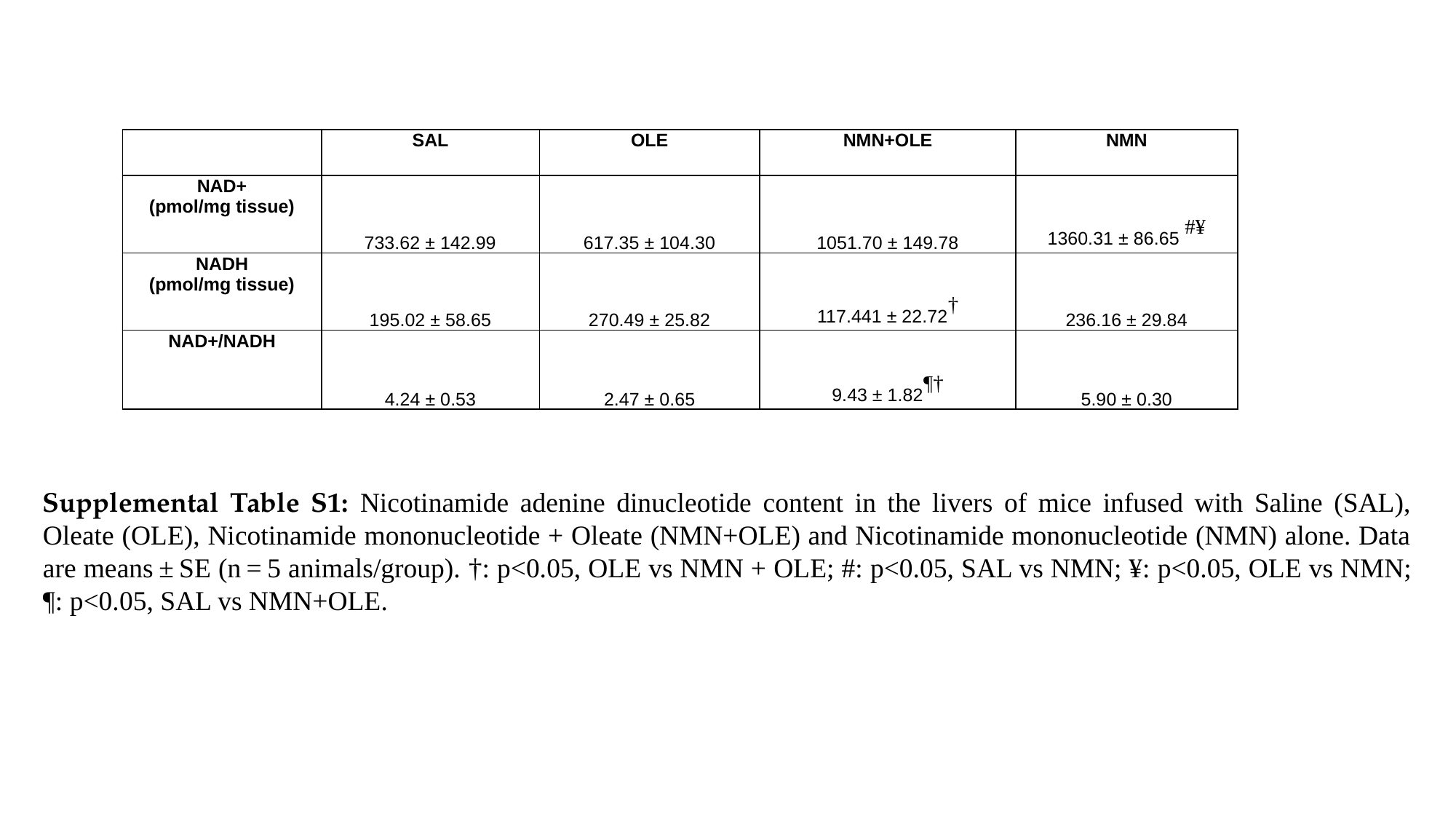

|  | SAL | OLE | NMN+OLE | NMN |
| --- | --- | --- | --- | --- |
| NAD+ (pmol/mg tissue) | 733.62 ± 142.99 | 617.35 ± 104.30 | 1051.70 ± 149.78 | 1360.31 ± 86.65 #¥ |
| NADH (pmol/mg tissue) | 195.02 ± 58.65 | 270.49 ± 25.82 | 117.441 ± 22.72† | 236.16 ± 29.84 |
| NAD+/NADH | 4.24 ± 0.53 | 2.47 ± 0.65 | 9.43 ± 1.82¶† | 5.90 ± 0.30 |
Supplemental Table S1: Nicotinamide adenine dinucleotide content in the livers of mice infused with Saline (SAL), Oleate (OLE), Nicotinamide mononucleotide + Oleate (NMN+OLE) and Nicotinamide mononucleotide (NMN) alone. Data are means ± SE (n = 5 animals/group). †: p<0.05, OLE vs NMN + OLE; #: p<0.05, SAL vs NMN; ¥: p<0.05, OLE vs NMN; ¶: p<0.05, SAL vs NMN+OLE.